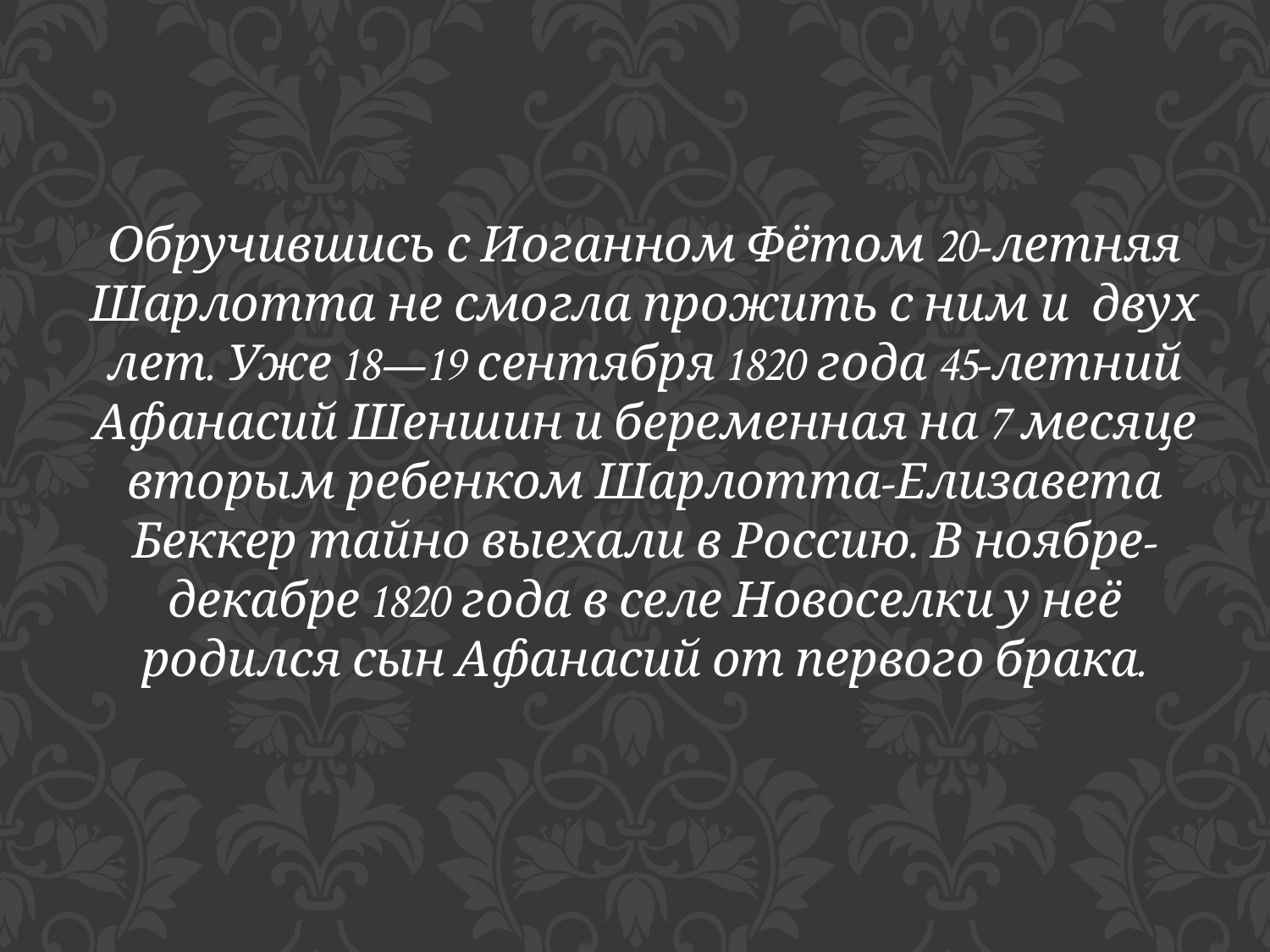

Обручившись с Иоганном Фётом 20-летняя Шарлотта не смогла прожить с ним и  двух лет. Уже 18—19 сентября 1820 года 45-летний Афанасий Шеншин и беременная на 7 месяце вторым ребенком Шарлотта-Елизавета Беккер тайно выехали в Россию. В ноябре-декабре 1820 года в селе Новоселки у неё родился сын Афанасий от первого брака.